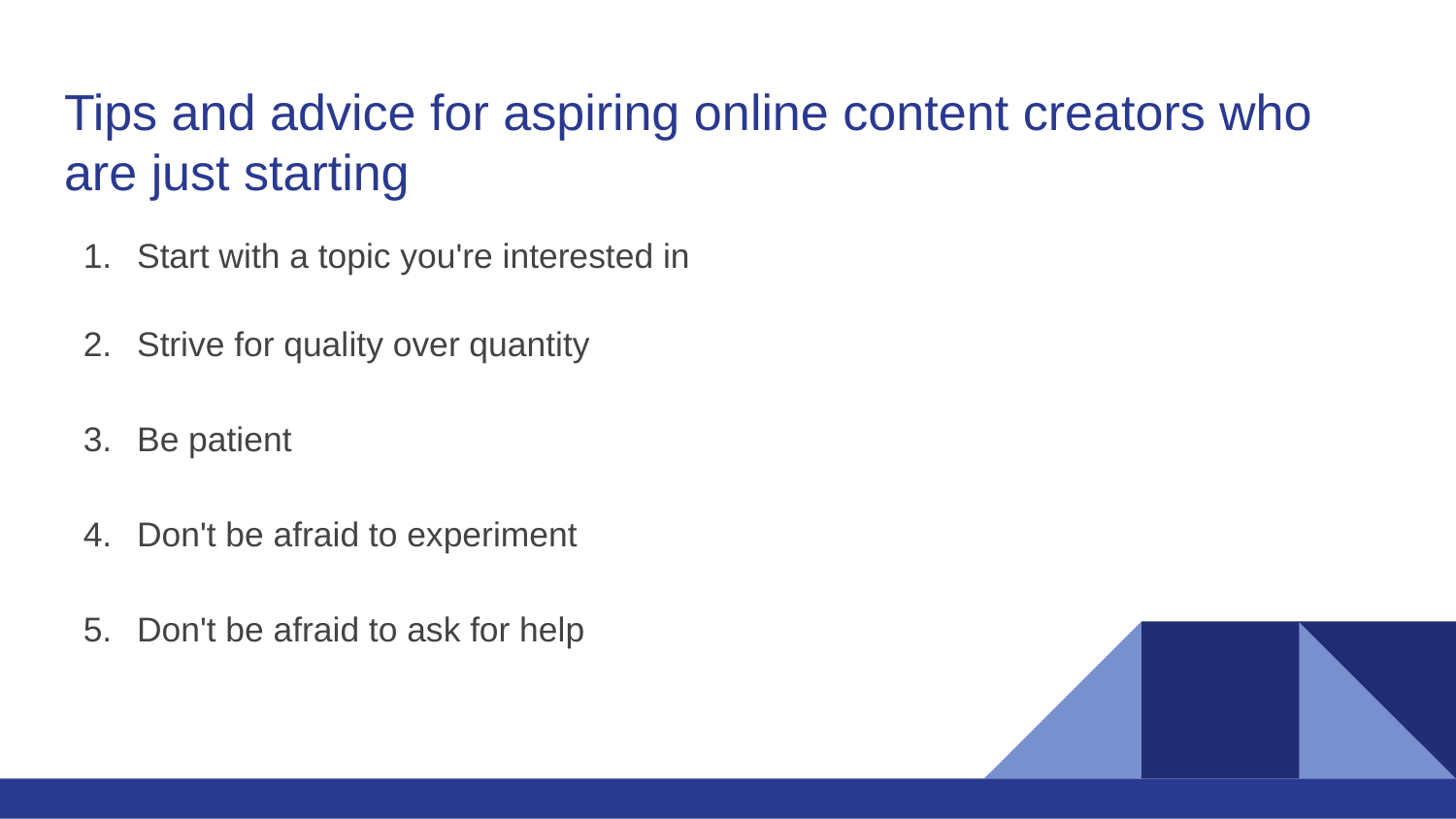

# Tips and advice for aspiring online content creators who are just starting
Start with a topic you're interested in
Strive for quality over quantity
Be patient
Don't be afraid to experiment
Don't be afraid to ask for help